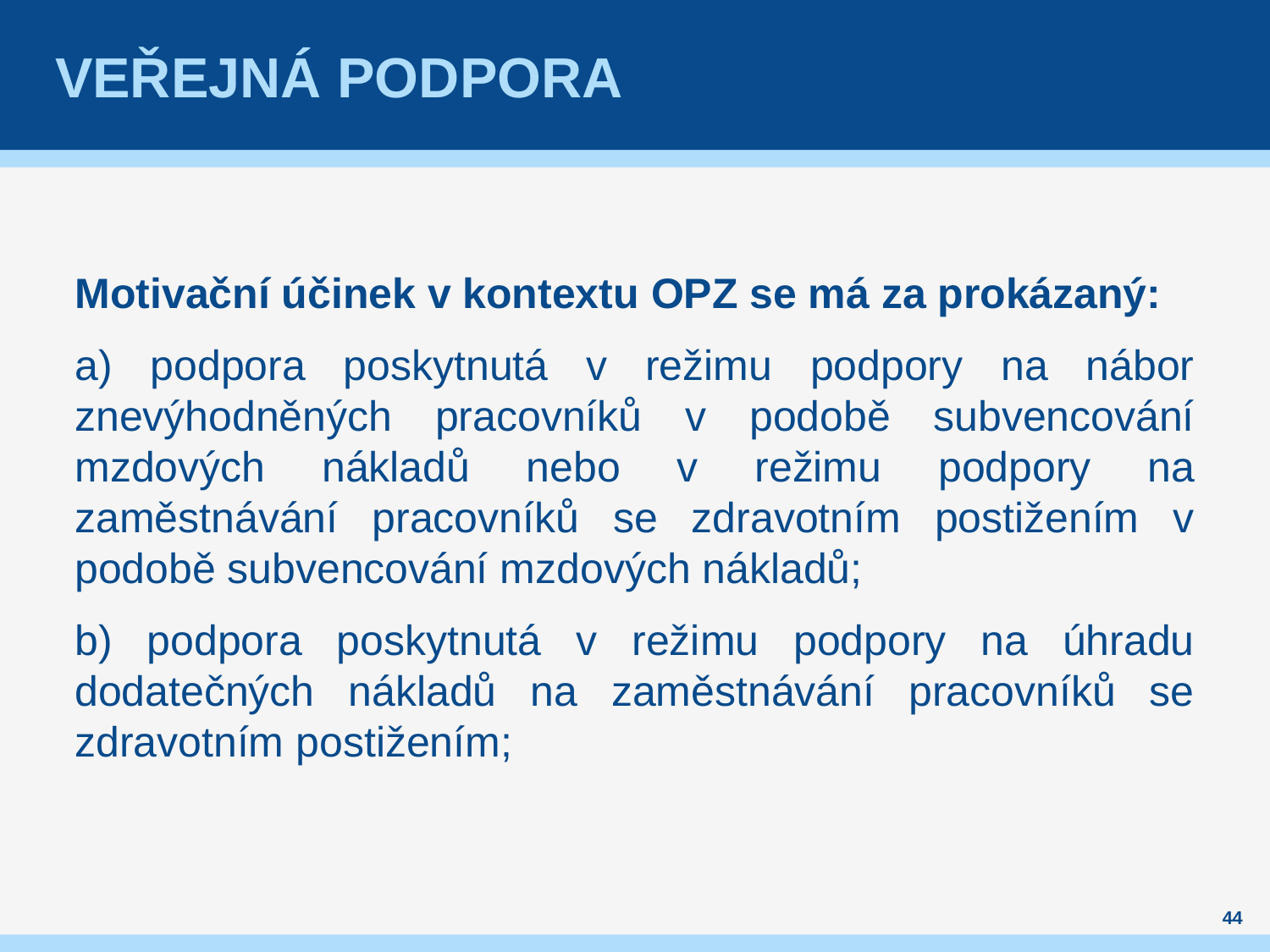

# Veřejná podpora
Motivační účinek v kontextu OPZ se má za prokázaný:
a) podpora poskytnutá v režimu podpory na nábor znevýhodněných pracovníků v podobě subvencování mzdových nákladů nebo v režimu podpory na zaměstnávání pracovníků se zdravotním postižením v podobě subvencování mzdových nákladů;
b) podpora poskytnutá v režimu podpory na úhradu dodatečných nákladů na zaměstnávání pracovníků se zdravotním postižením;

44